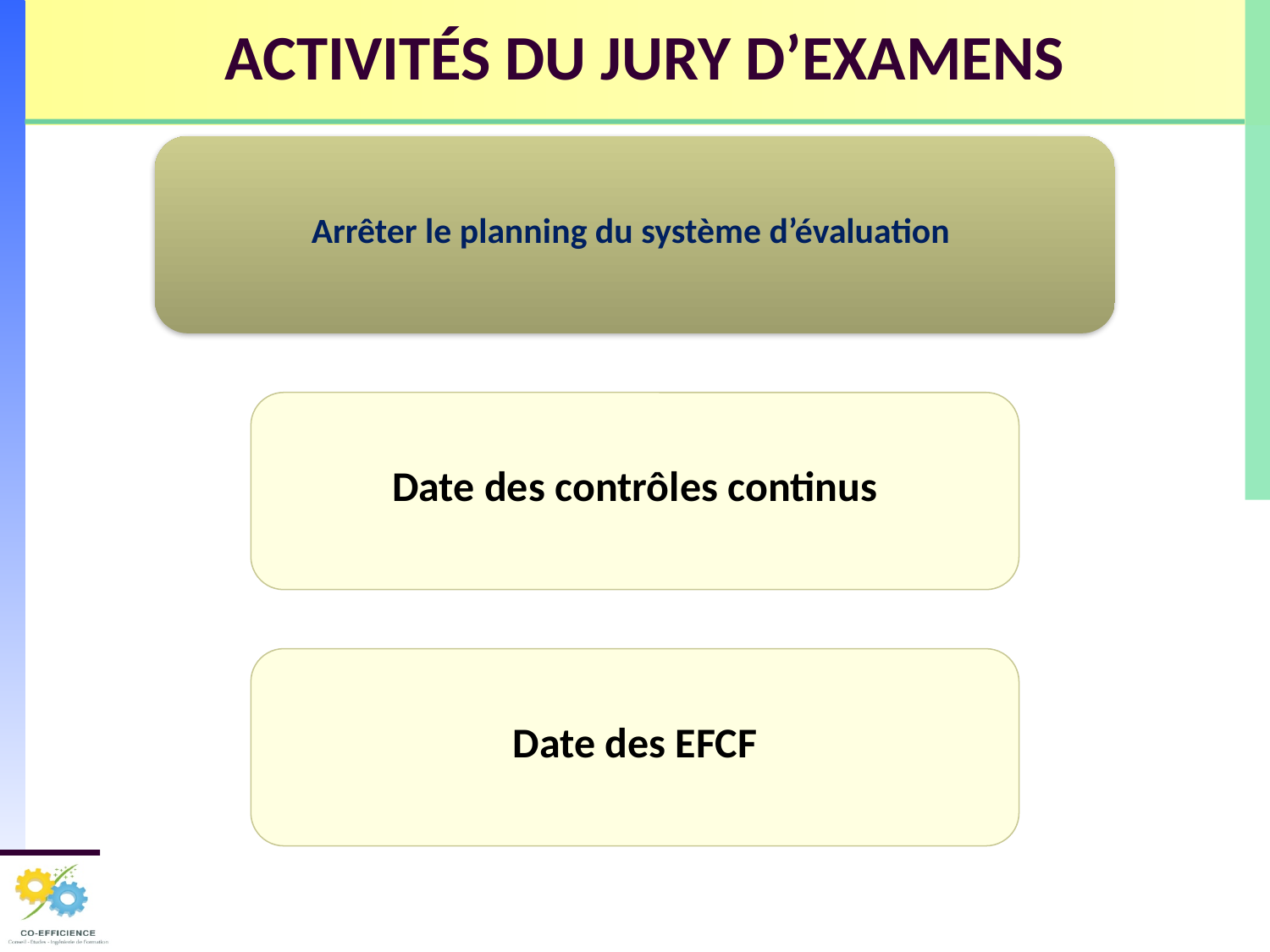

# ACTIVITÉS DU JURY D’EXAMENS
Arrêter le planning du système d’évaluation
Date des contrôles continus
Date des EFCF